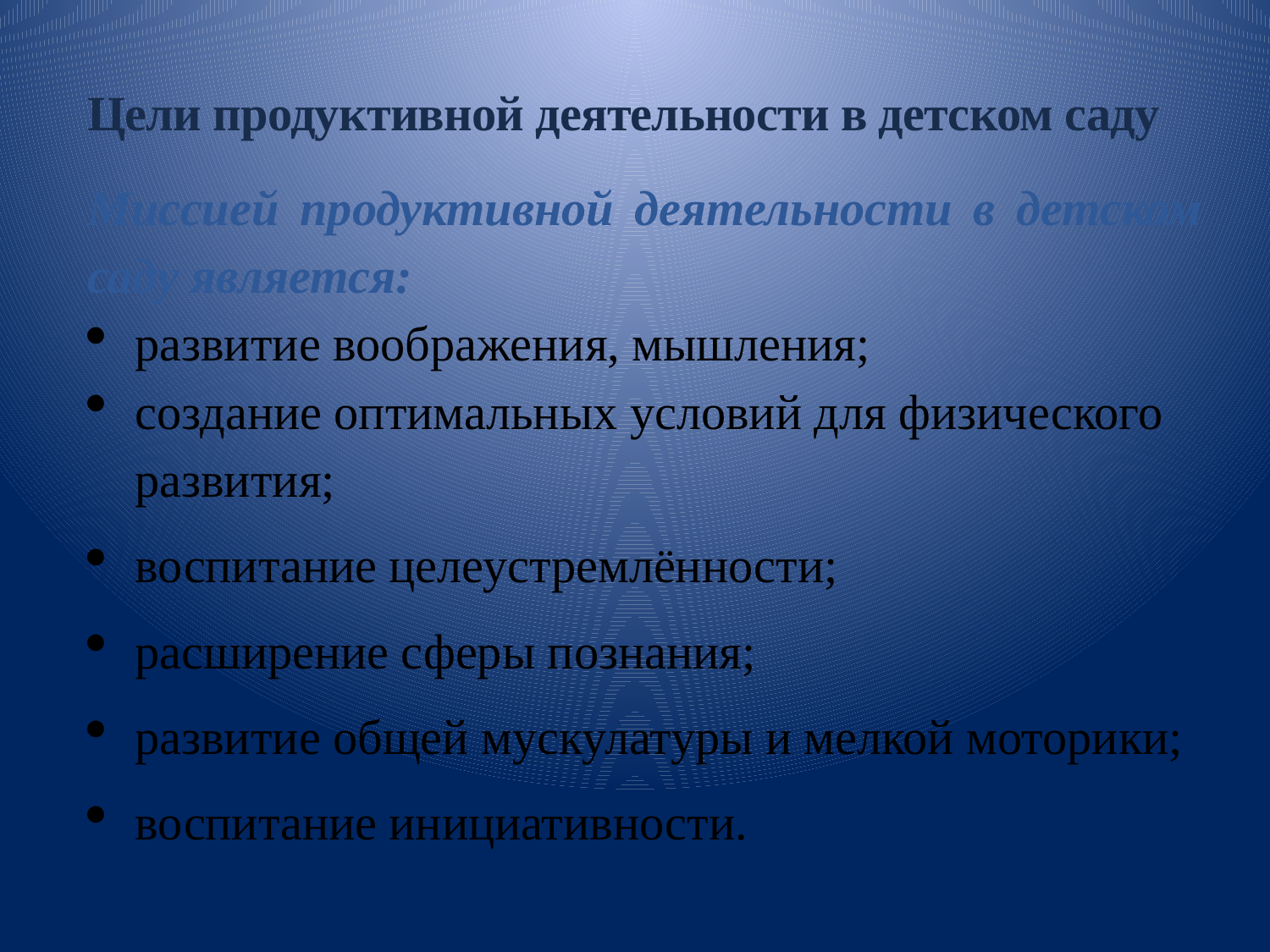

Цели продуктивной деятельности в детском саду
Миссией продуктивной деятельности в детском саду является:
развитие воображения, мышления;
создание оптимальных условий для физического развития;
воспитание целеустремлённости;
расширение сферы познания;
развитие общей мускулатуры и мелкой моторики;
воспитание инициативности.